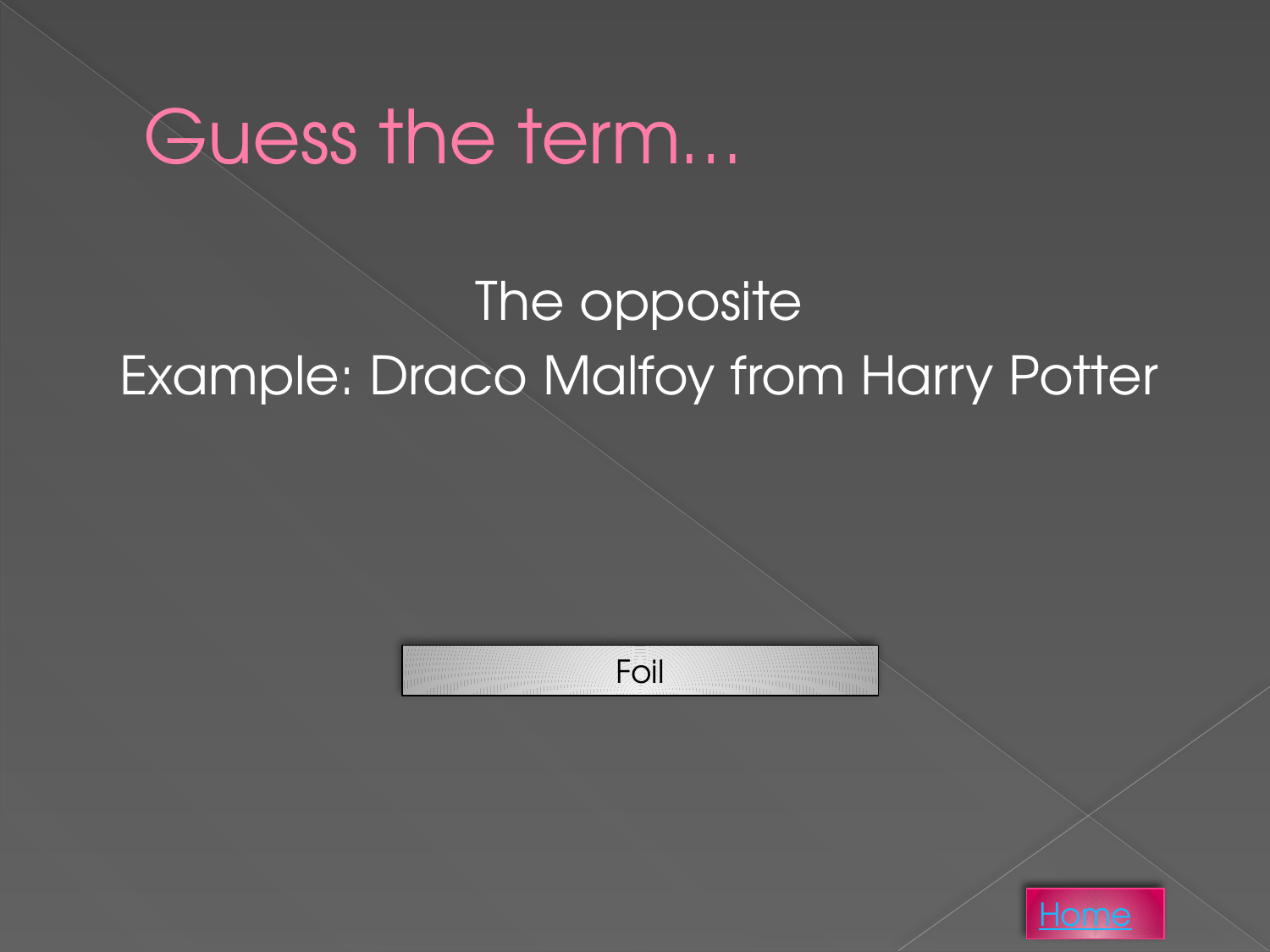

# Guess the term…
The opposite
Example: Draco Malfoy from Harry Potter
Foil
Home